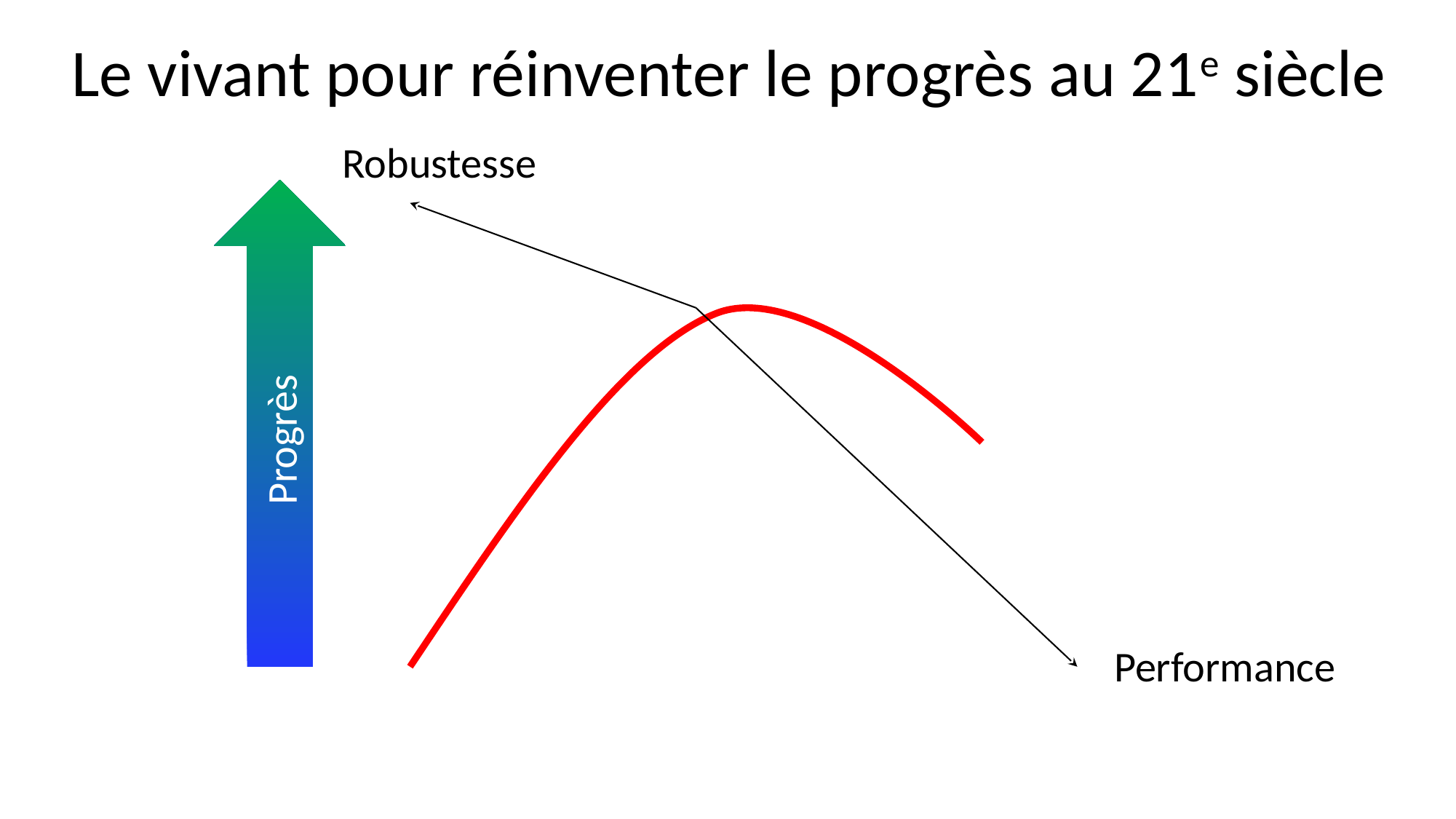

Le vivant pour réinventer le progrès au 21e siècle
Robustesse

Performance
Progrès